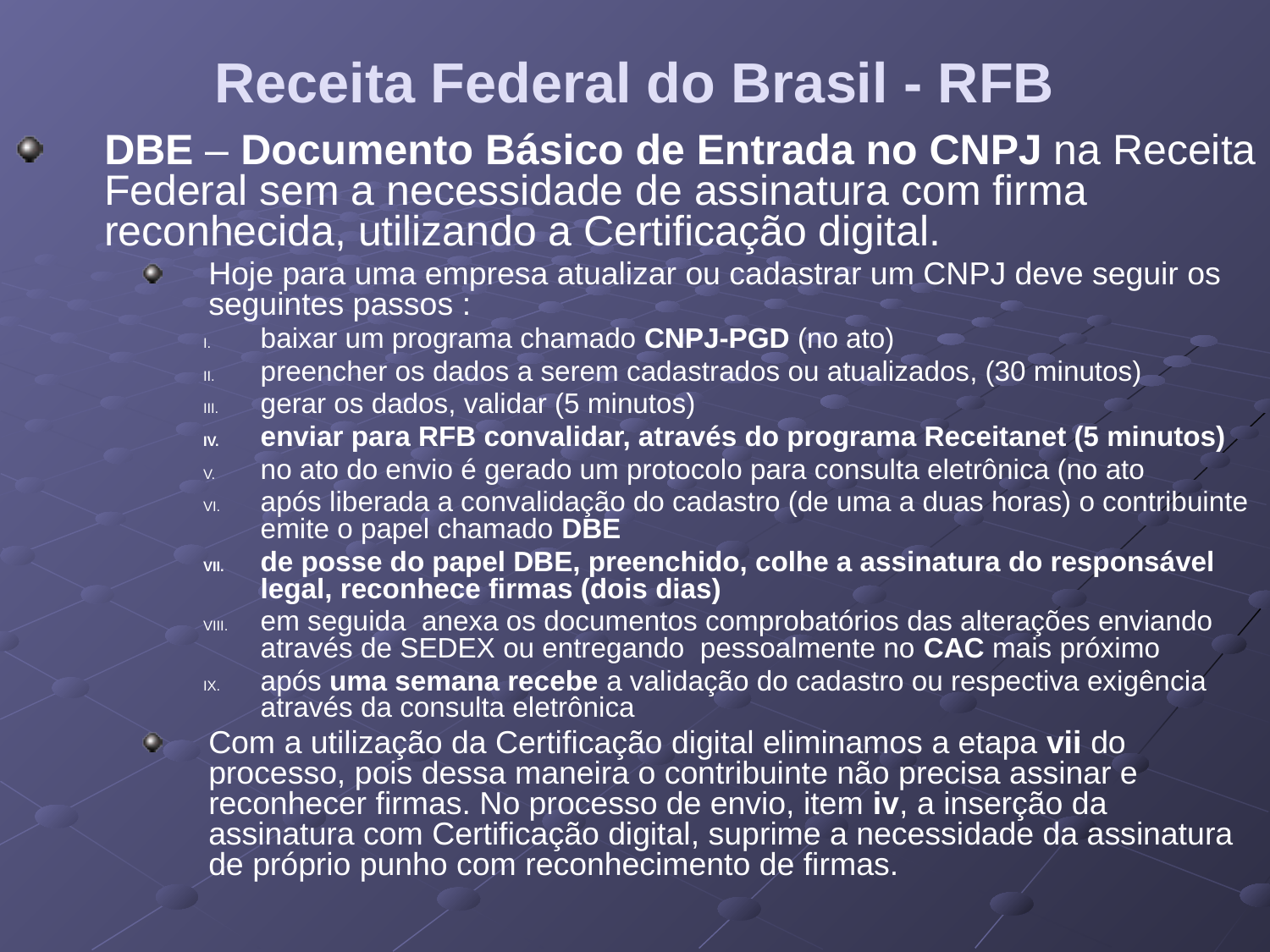

# Receita Federal do Brasil - RFB
DBE – Documento Básico de Entrada no CNPJ na Receita Federal sem a necessidade de assinatura com firma reconhecida, utilizando a Certificação digital.
Hoje para uma empresa atualizar ou cadastrar um CNPJ deve seguir os seguintes passos :
baixar um programa chamado CNPJ-PGD (no ato)
preencher os dados a serem cadastrados ou atualizados, (30 minutos)
gerar os dados, validar (5 minutos)
enviar para RFB convalidar, através do programa Receitanet (5 minutos)
no ato do envio é gerado um protocolo para consulta eletrônica (no ato
após liberada a convalidação do cadastro (de uma a duas horas) o contribuinte emite o papel chamado DBE
de posse do papel DBE, preenchido, colhe a assinatura do responsável legal, reconhece firmas (dois dias)
em seguida  anexa os documentos comprobatórios das alterações enviando  através de SEDEX ou entregando  pessoalmente no CAC mais próximo
após uma semana recebe a validação do cadastro ou respectiva exigência através da consulta eletrônica
Com a utilização da Certificação digital eliminamos a etapa vii do processo, pois dessa maneira o contribuinte não precisa assinar e reconhecer firmas. No processo de envio, item iv, a inserção da assinatura com Certificação digital, suprime a necessidade da assinatura de próprio punho com reconhecimento de firmas.